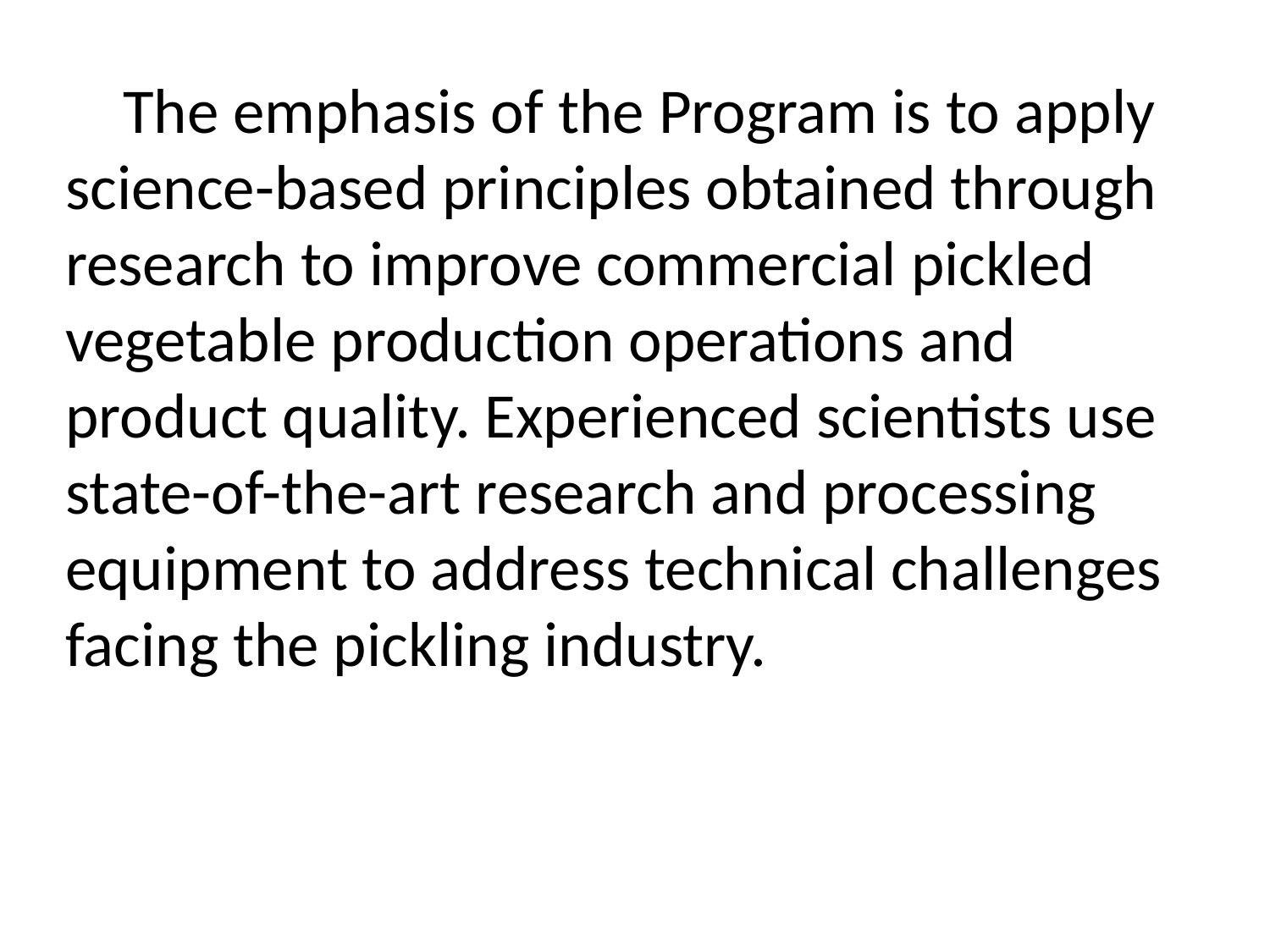

The emphasis of the Program is to apply science-based principles obtained through research to improve commercial pickled vegetable production operations and product quality. Experienced scientists use state-of-the-art research and processing equipment to address technical challenges facing the pickling industry.